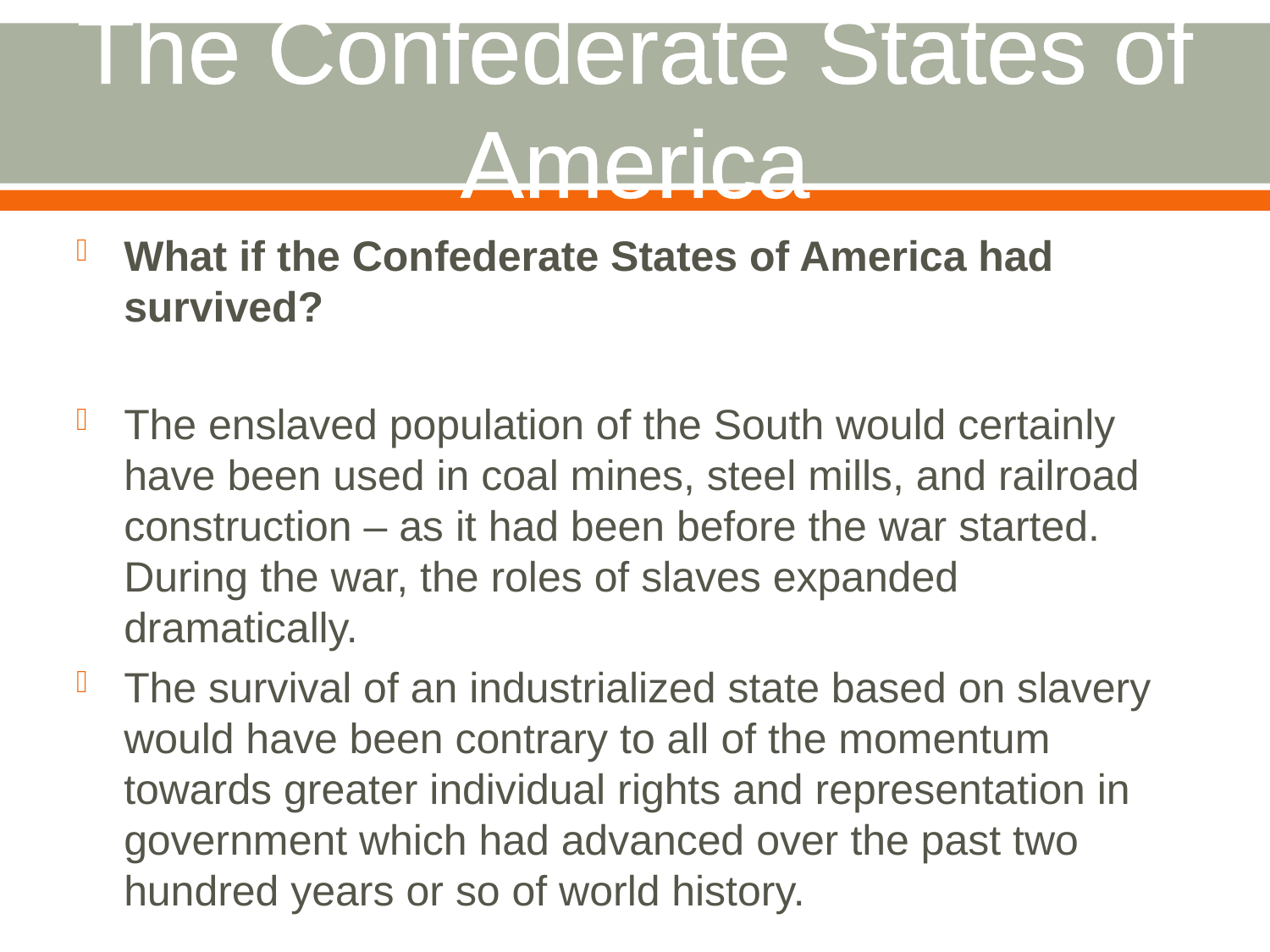

# The Confederate States of America
What if the Confederate States of America had survived?

The enslaved population of the South would certainly have been used in coal mines, steel mills, and railroad construction – as it had been before the war started.  During the war, the roles of slaves expanded dramatically.
The survival of an industrialized state based on slavery would have been contrary to all of the momentum towards greater individual rights and representation in government which had advanced over the past two hundred years or so of world history.